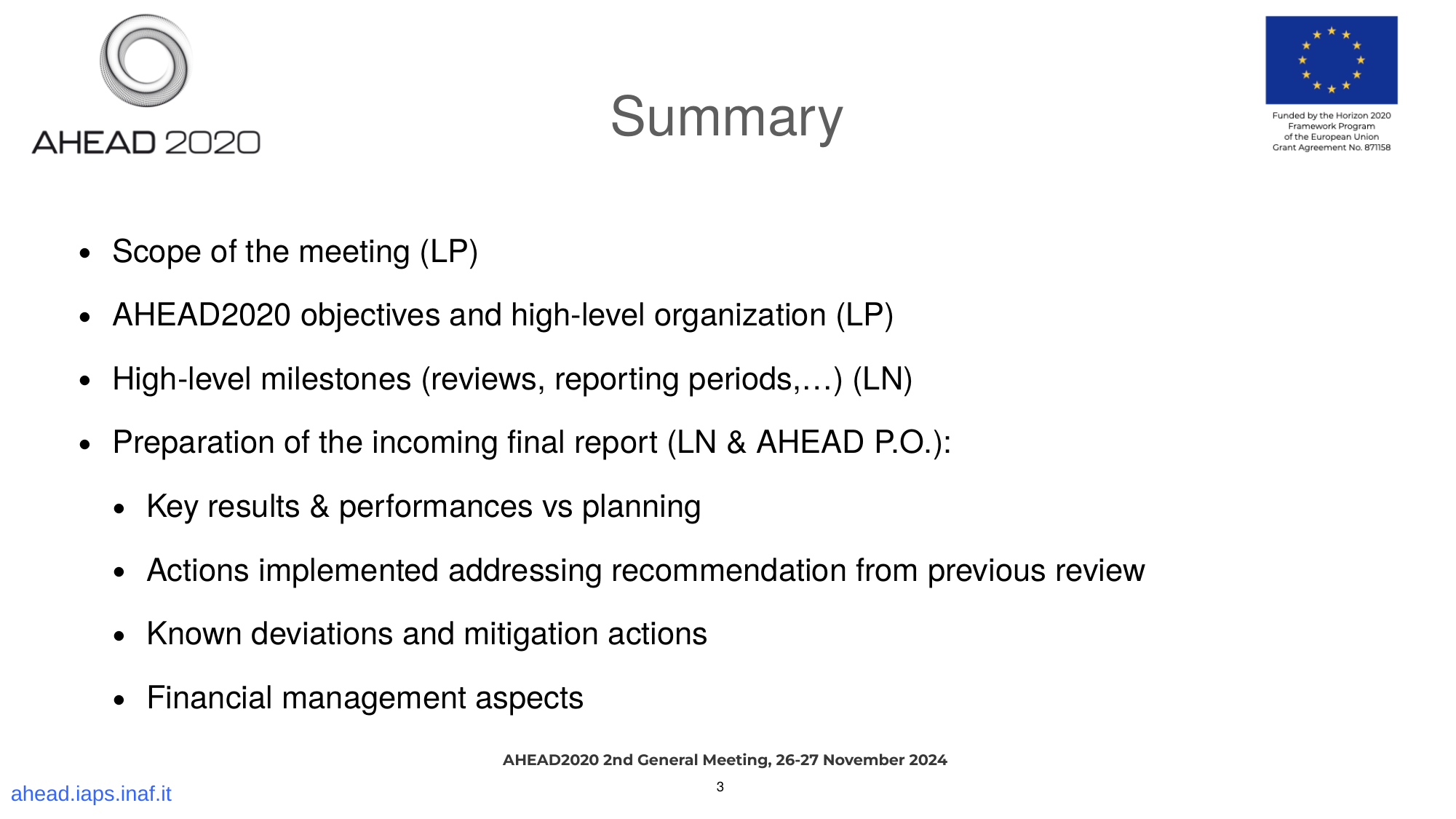

Summary
Scope of the meeting (LP)
AHEAD2020 objectives and high-level organization (LP)
High-level milestones (reviews, reporting periods,…) (LN)
Preparation of the incoming final report (LN & AHEAD P.O.):
Key results & performances vs planning
Actions implemented addressing recommendation from previous review
Known deviations and mitigation actions
Financial management aspects

AHEAD2020 2nd General Meeting, 26-27 November 2024
3
ahead.iaps.inaf.it